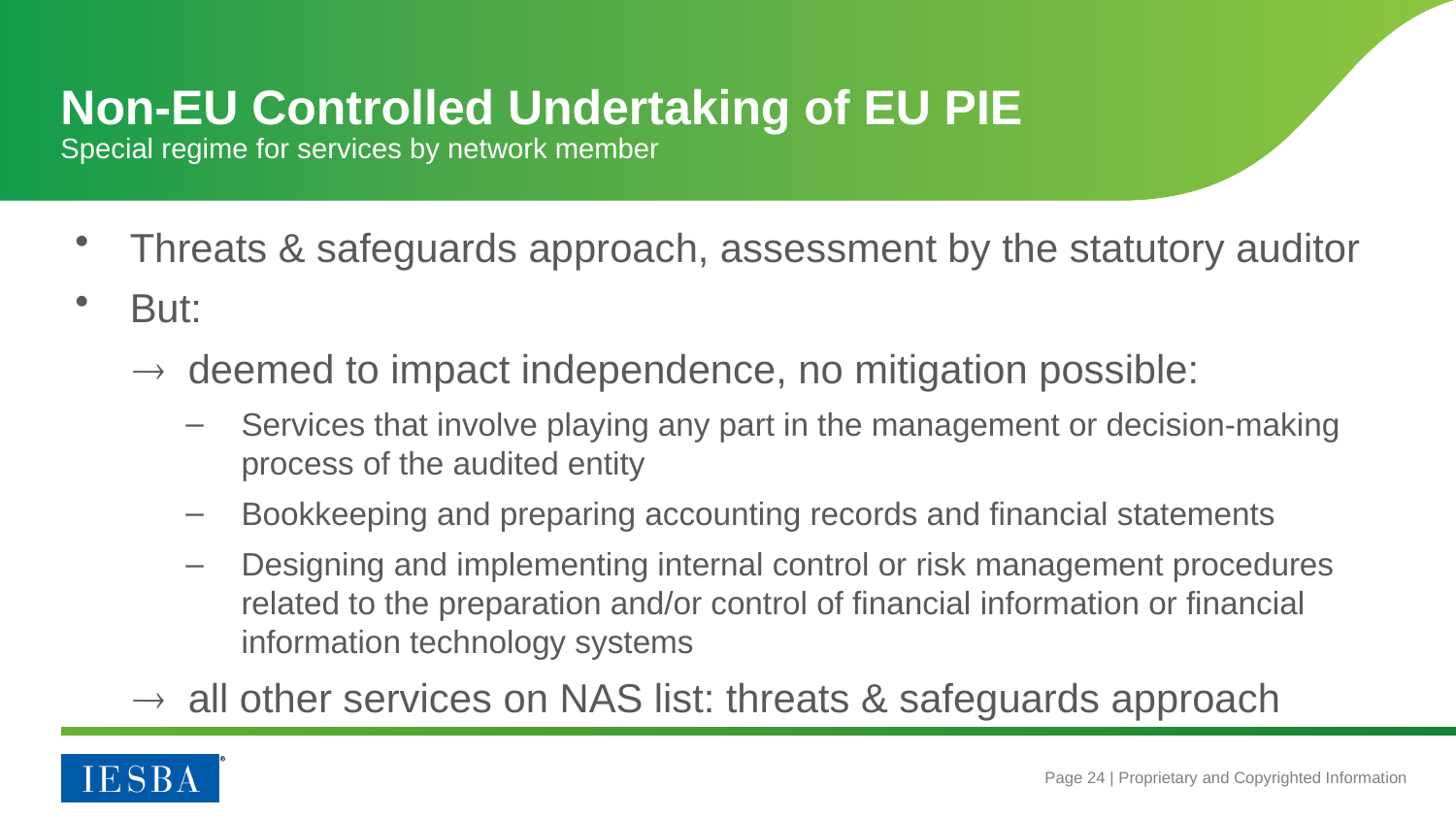

# Non-EU Controlled Undertaking of EU PIE
Special regime for services by network member
Threats & safeguards approach, assessment by the statutory auditor
But:
→  deemed to impact independence, no mitigation possible:
Services that involve playing any part in the management or decision-making process of the audited entity
Bookkeeping and preparing accounting records and financial statements
Designing and implementing internal control or risk management procedures related to the preparation and/or control of financial information or financial information technology systems
→  all other services on NAS list: threats & safeguards approach